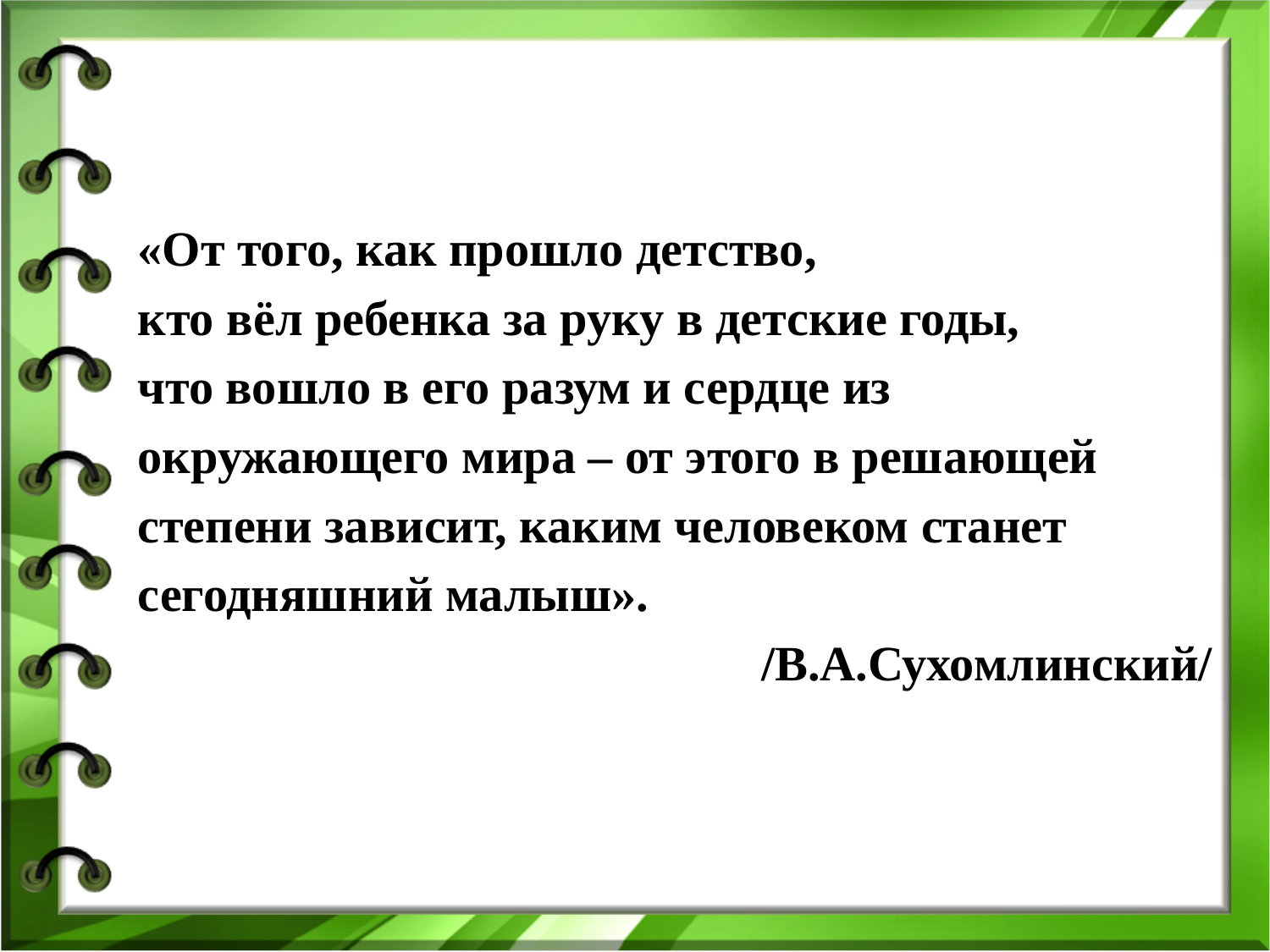

«От того, как прошло детство,
кто вёл ребенка за руку в детские годы,
что вошло в его разум и сердце из
окружающего мира – от этого в решающей
степени зависит, каким человеком станет
сегодняшний малыш».
/В.А.Сухомлинский/